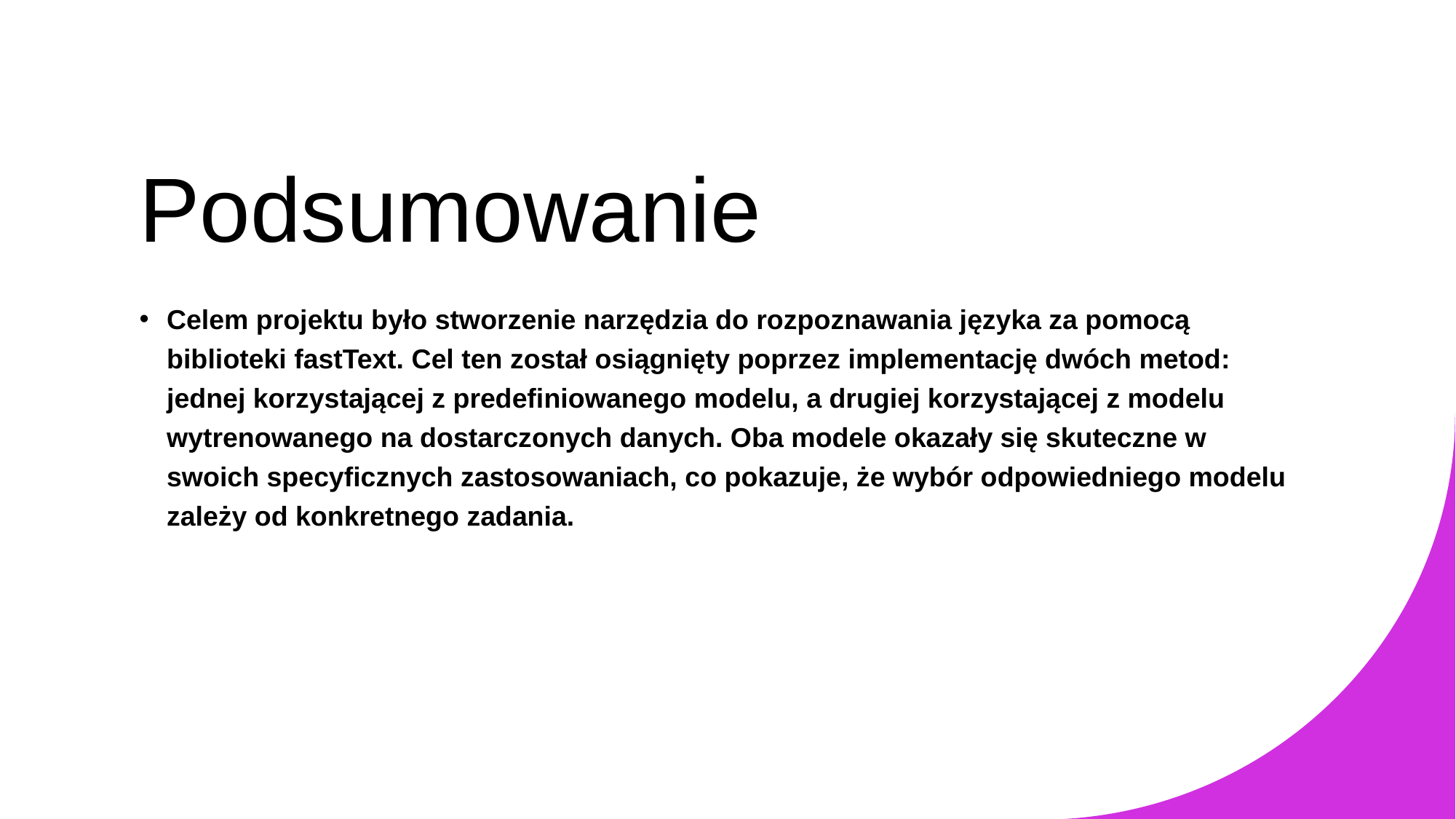

# Podsumowanie
Celem projektu było stworzenie narzędzia do rozpoznawania języka za pomocą biblioteki fastText. Cel ten został osiągnięty poprzez implementację dwóch metod: jednej korzystającej z predefiniowanego modelu, a drugiej korzystającej z modelu wytrenowanego na dostarczonych danych. Oba modele okazały się skuteczne w swoich specyficznych zastosowaniach, co pokazuje, że wybór odpowiedniego modelu zależy od konkretnego zadania.